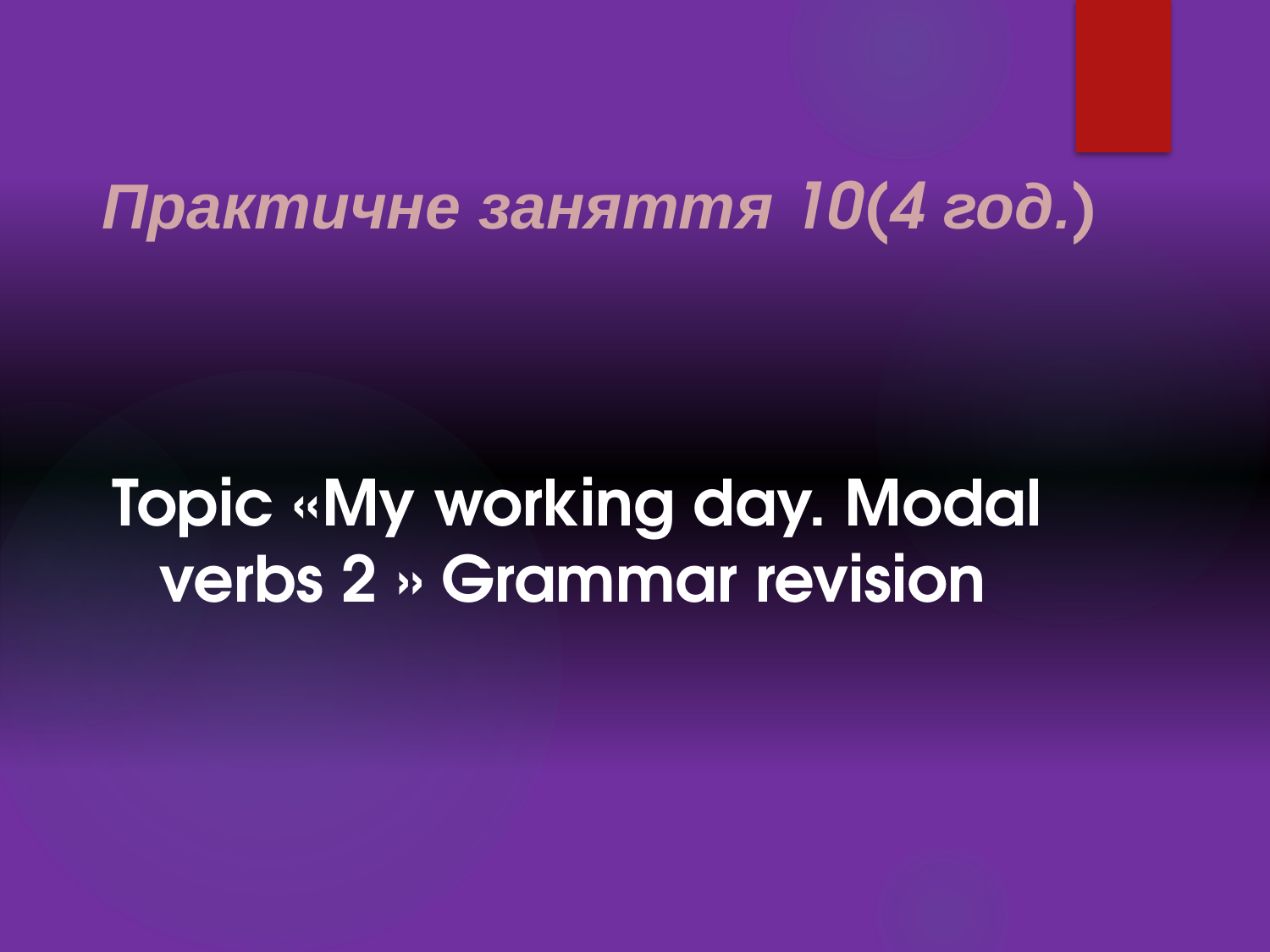

# Практичне заняття 10(4 год.)
Topic «My working day. Modal verbs 2 » Grammar revision